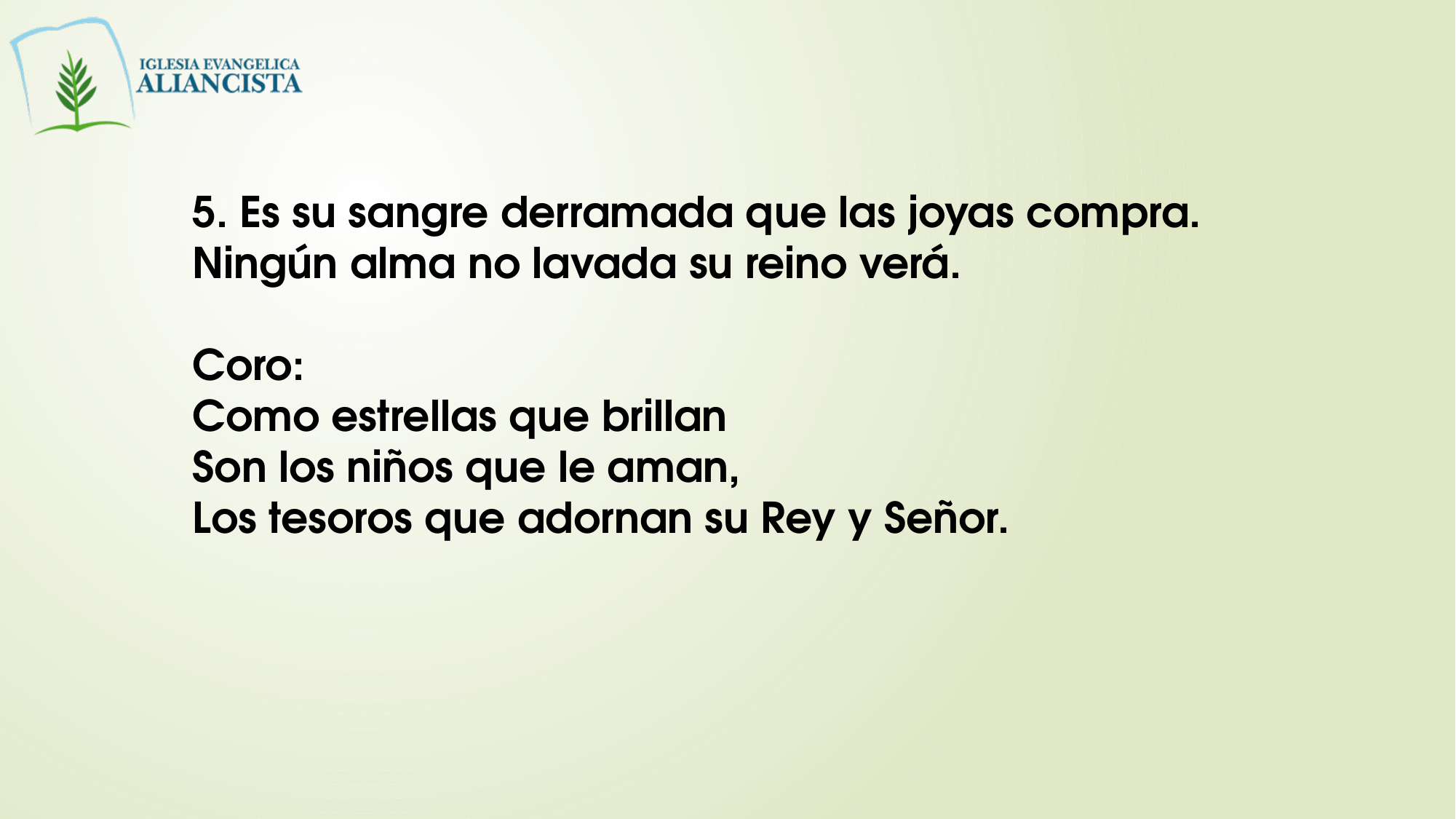

5. Es su sangre derramada que las joyas compra.
Ningún alma no lavada su reino verá.

Coro:
Como estrellas que brillan
Son los niños que le aman,
Los tesoros que adornan su Rey y Señor.